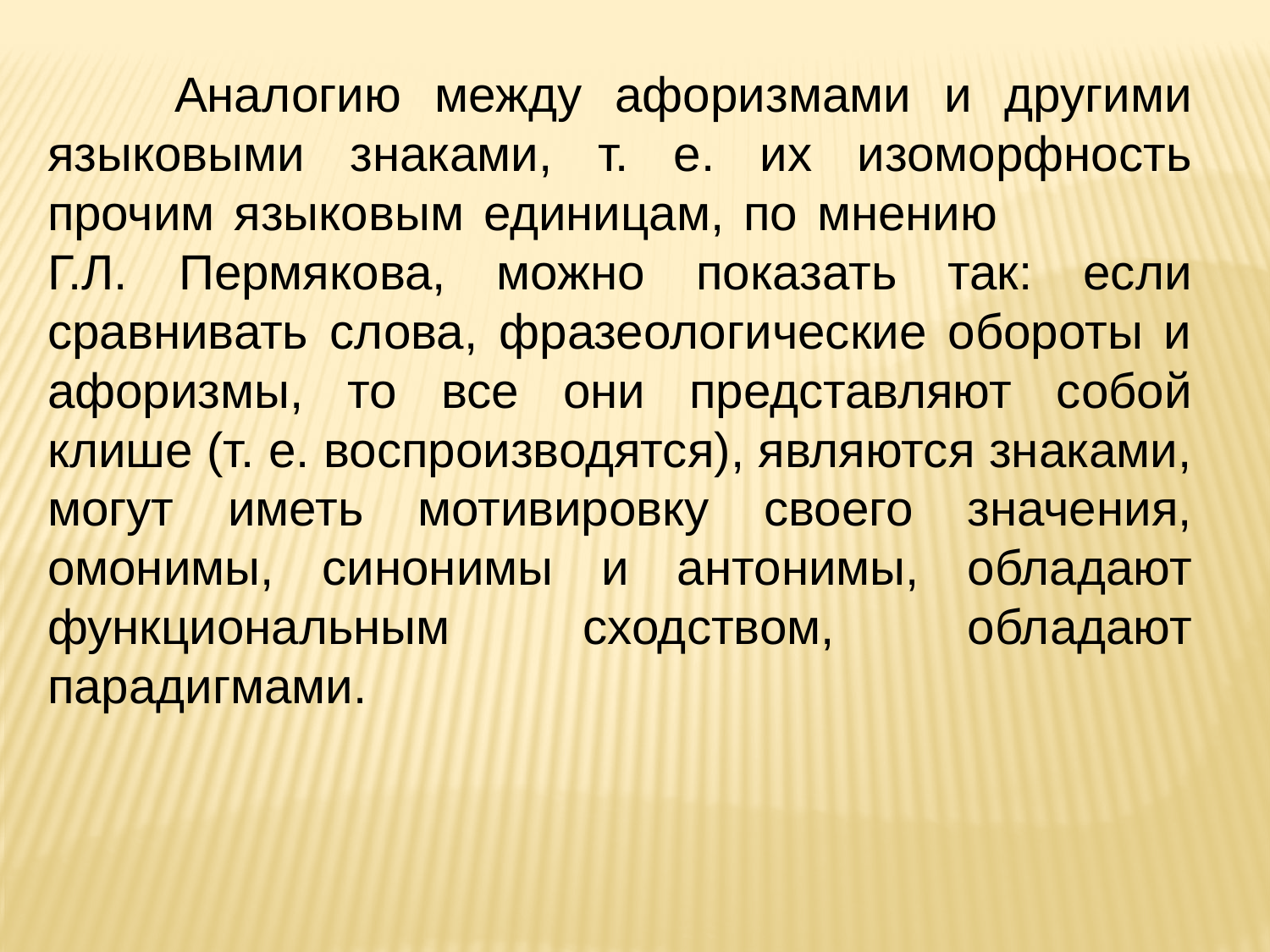

Аналогию между афоризмами и другими языковыми знаками, т. е. их изоморфность прочим языковым единицам, по мнению           Г.Л. Пермякова, можно показать так: если сравнивать слова, фразеологические обороты и афоризмы, то все они представляют собой клише (т. е. воспроизводятся), являются знаками, могут иметь мотивировку своего значения, омонимы, синонимы и антонимы, обладают функциональным сходством, обладают парадигмами.